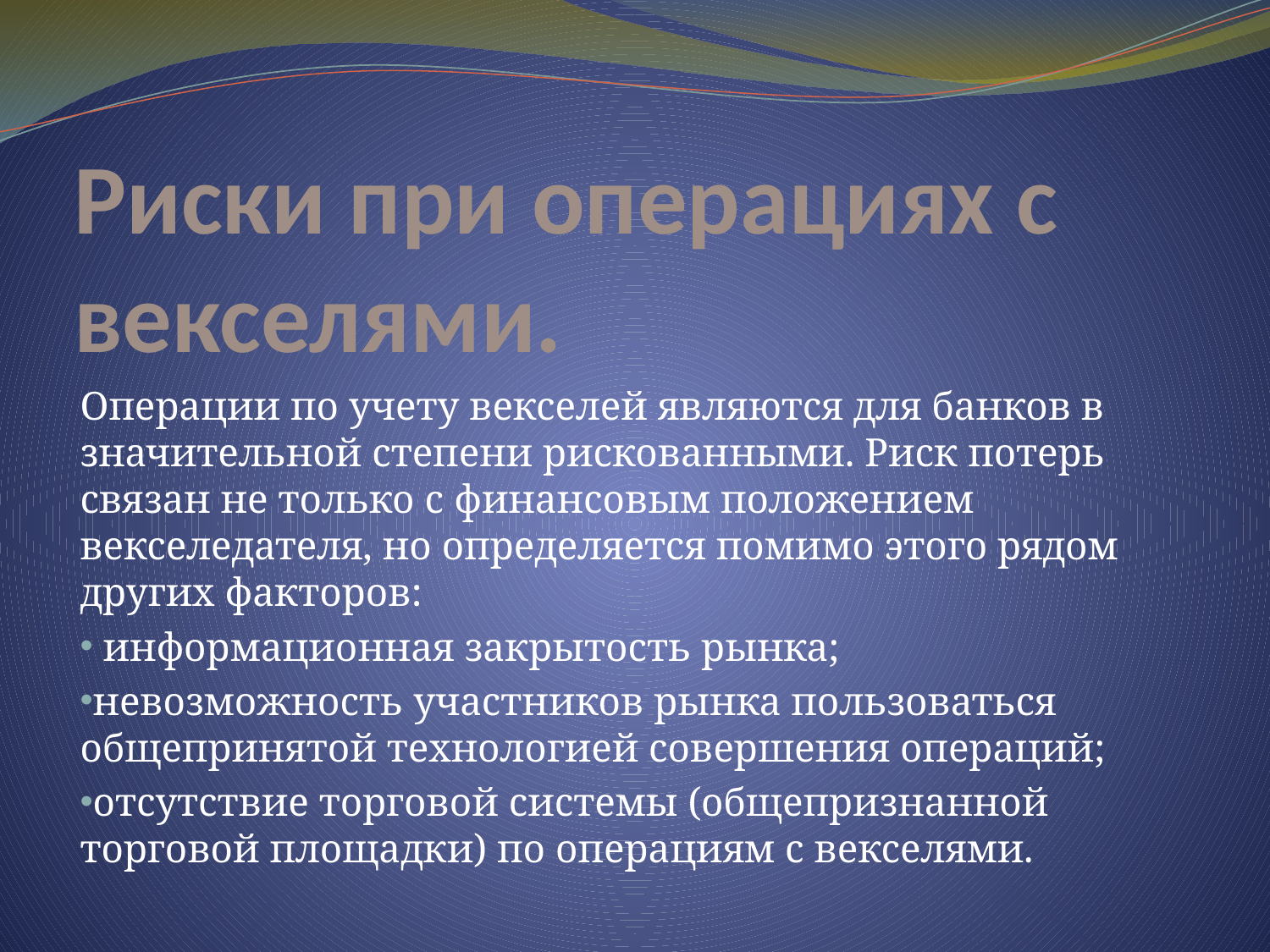

# Риски при операциях с векселями.
Операции по учету векселей являются для банков в значительной степени рискованными. Риск потерь связан не только с финансовым положением векселедателя, но определяется помимо этого рядом других факторов:
 информационная закрытость рынка;
невозможность участников рынка пользоваться общепринятой технологией совершения операций;
отсутствие торговой системы (общепризнанной торговой площадки) по операциям с векселями.